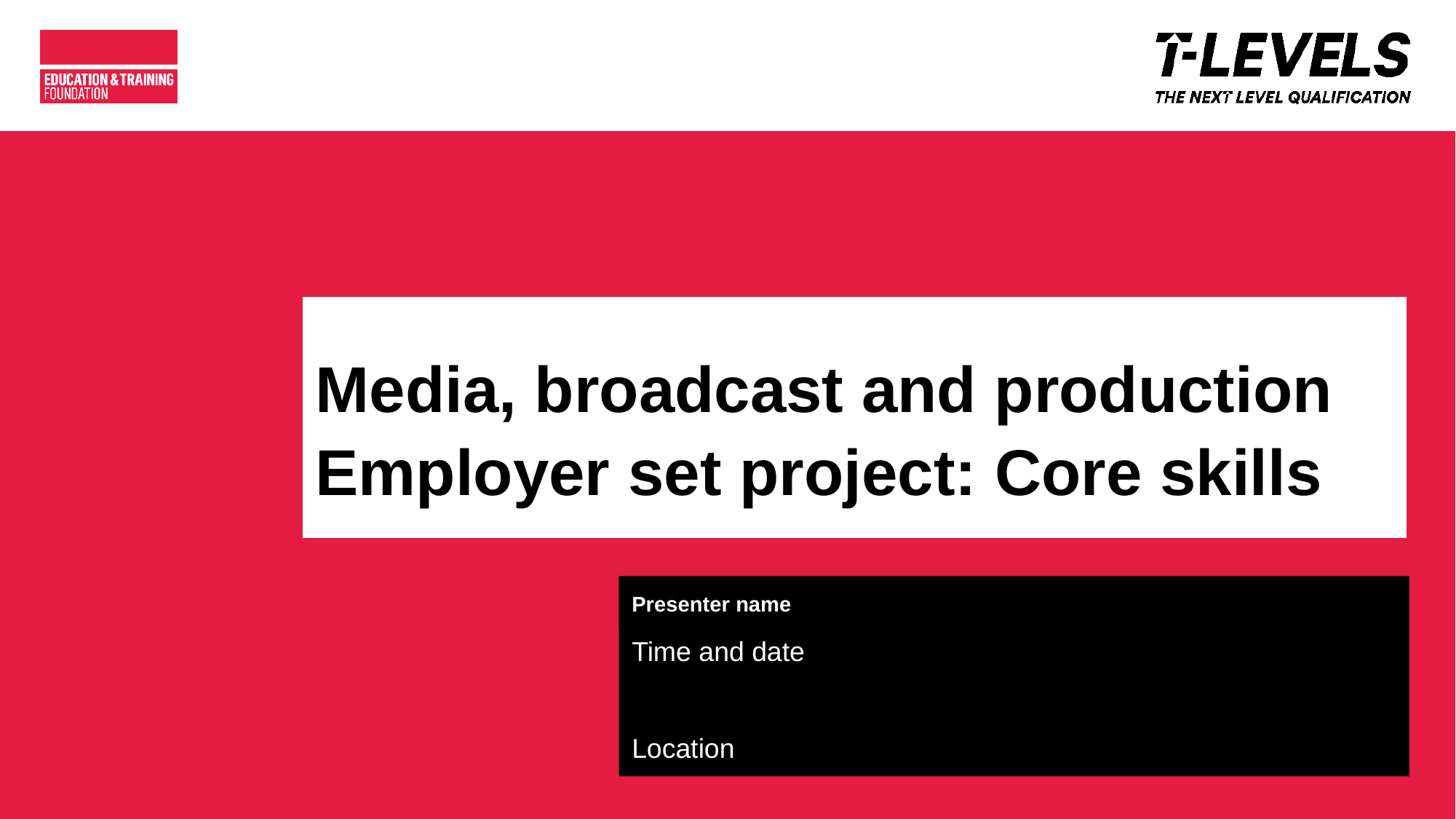

# Media, broadcast and production Employer set project: Core skills
Presenter name
Time and date
Location